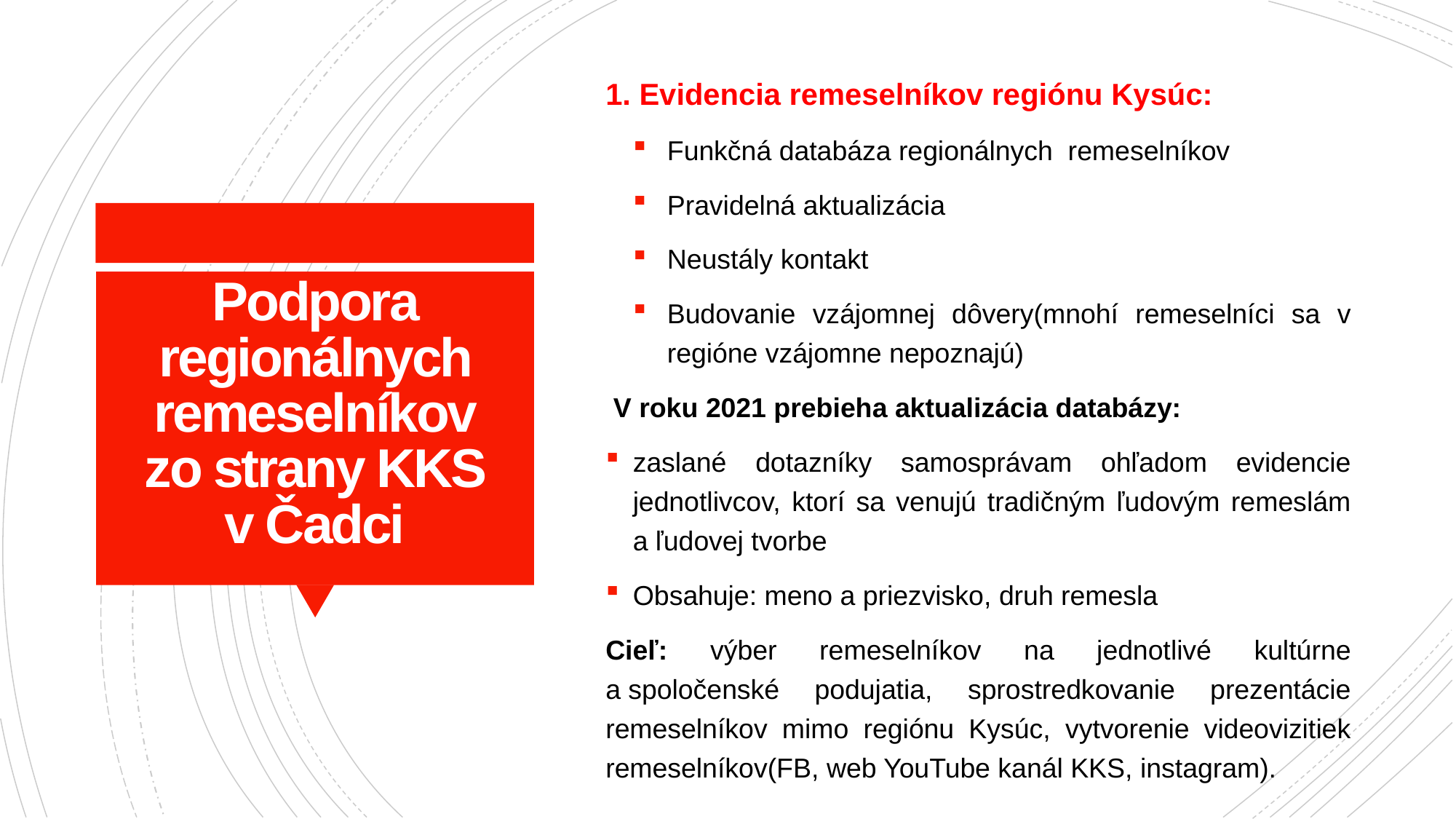

1. Evidencia remeselníkov regiónu Kysúc:
Funkčná databáza regionálnych  remeselníkov
Pravidelná aktualizácia
Neustály kontakt
Budovanie vzájomnej dôvery(mnohí remeselníci sa v regióne vzájomne nepoznajú)
 V roku 2021 prebieha aktualizácia databázy:
zaslané dotazníky samosprávam ohľadom evidencie jednotlivcov, ktorí sa venujú tradičným ľudovým remeslám a ľudovej tvorbe
Obsahuje: meno a priezvisko, druh remesla
Cieľ: výber remeselníkov na jednotlivé kultúrne a spoločenské podujatia, sprostredkovanie prezentácie remeselníkov mimo regiónu Kysúc, vytvorenie videovizitiek remeselníkov(FB, web YouTube kanál KKS, instagram).

# Podpora regionálnych remeselníkov zo strany KKS v Čadci